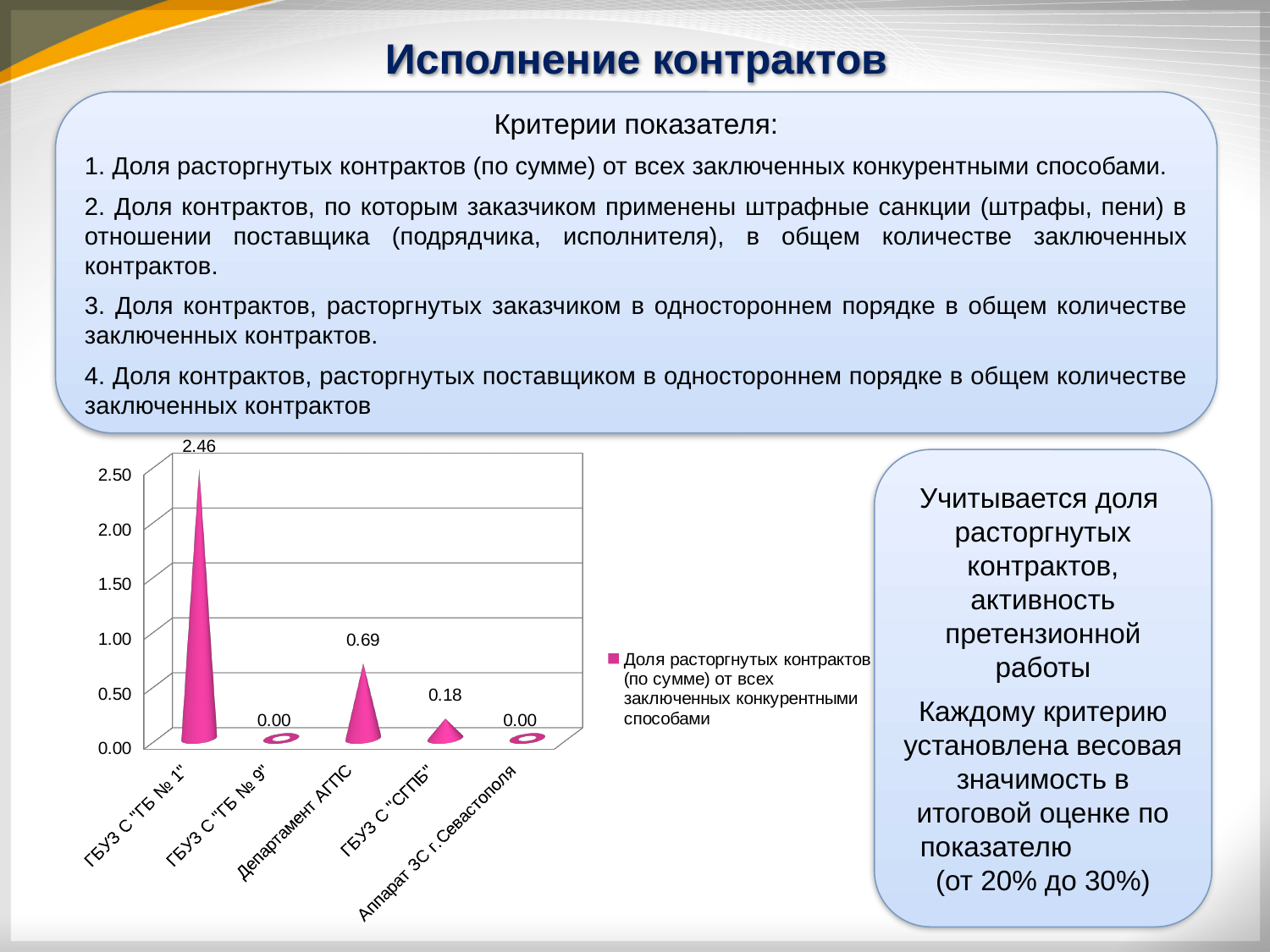

Исполнение контрактов
Критерии показателя:
1. Доля расторгнутых контрактов (по сумме) от всех заключенных конкурентными способами.
2. Доля контрактов, по которым заказчиком применены штрафные санкции (штрафы, пени) в отношении поставщика (подрядчика, исполнителя), в общем количестве заключенных контрактов.
3. Доля контрактов, расторгнутых заказчиком в одностороннем порядке в общем количестве заключенных контрактов.
4. Доля контрактов, расторгнутых поставщиком в одностороннем порядке в общем количестве заключенных контрактов

[unsupported chart]

Учитывается доля  расторгнутых контрактов, активность претензионной работы
Каждому критерию установлена весовая значимость в итоговой оценке по показателю             (от 20% до 30%)